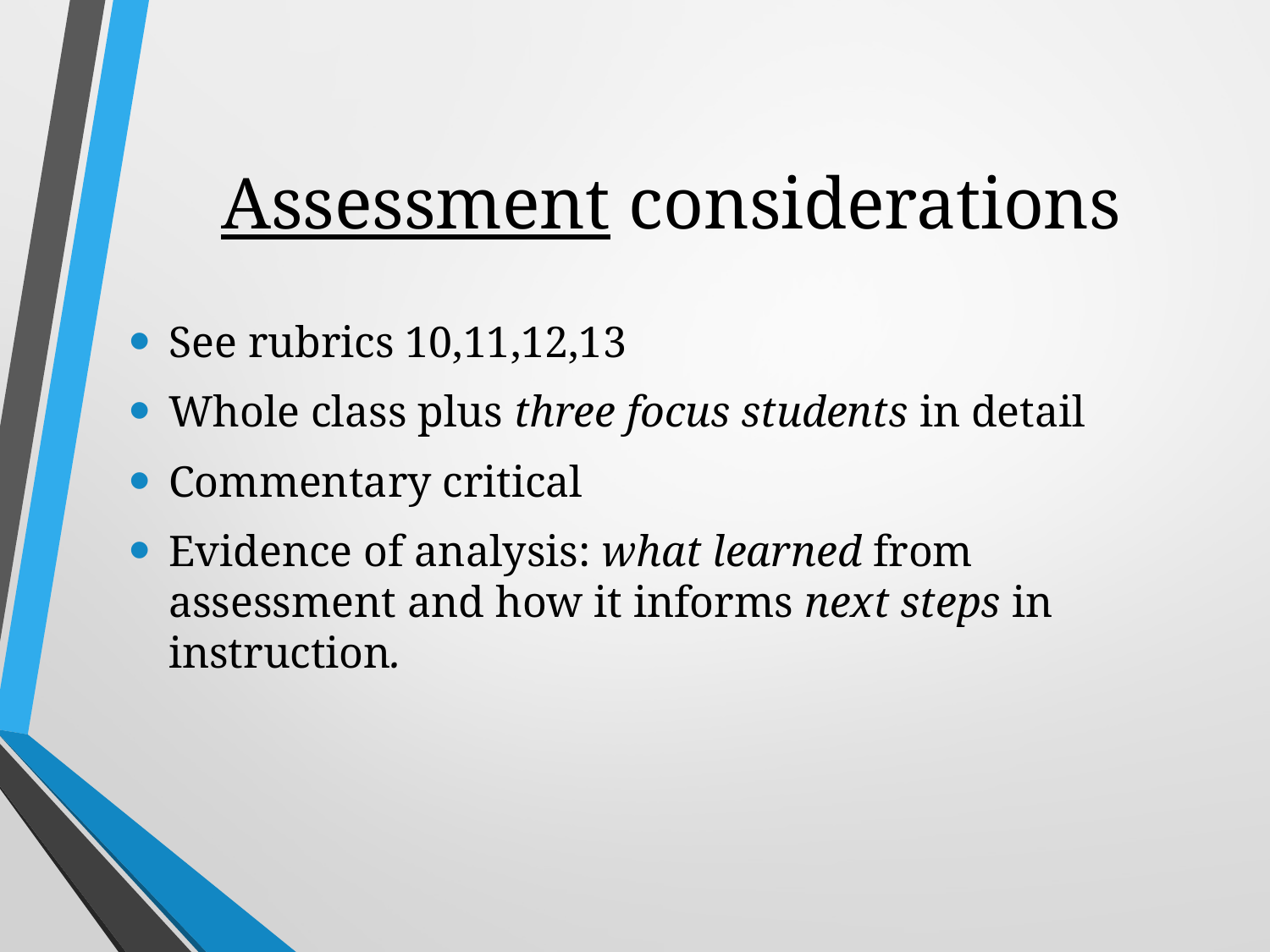

# Assessment considerations
See rubrics 10,11,12,13
Whole class plus three focus students in detail
Commentary critical
Evidence of analysis: what learned from assessment and how it informs next steps in instruction.